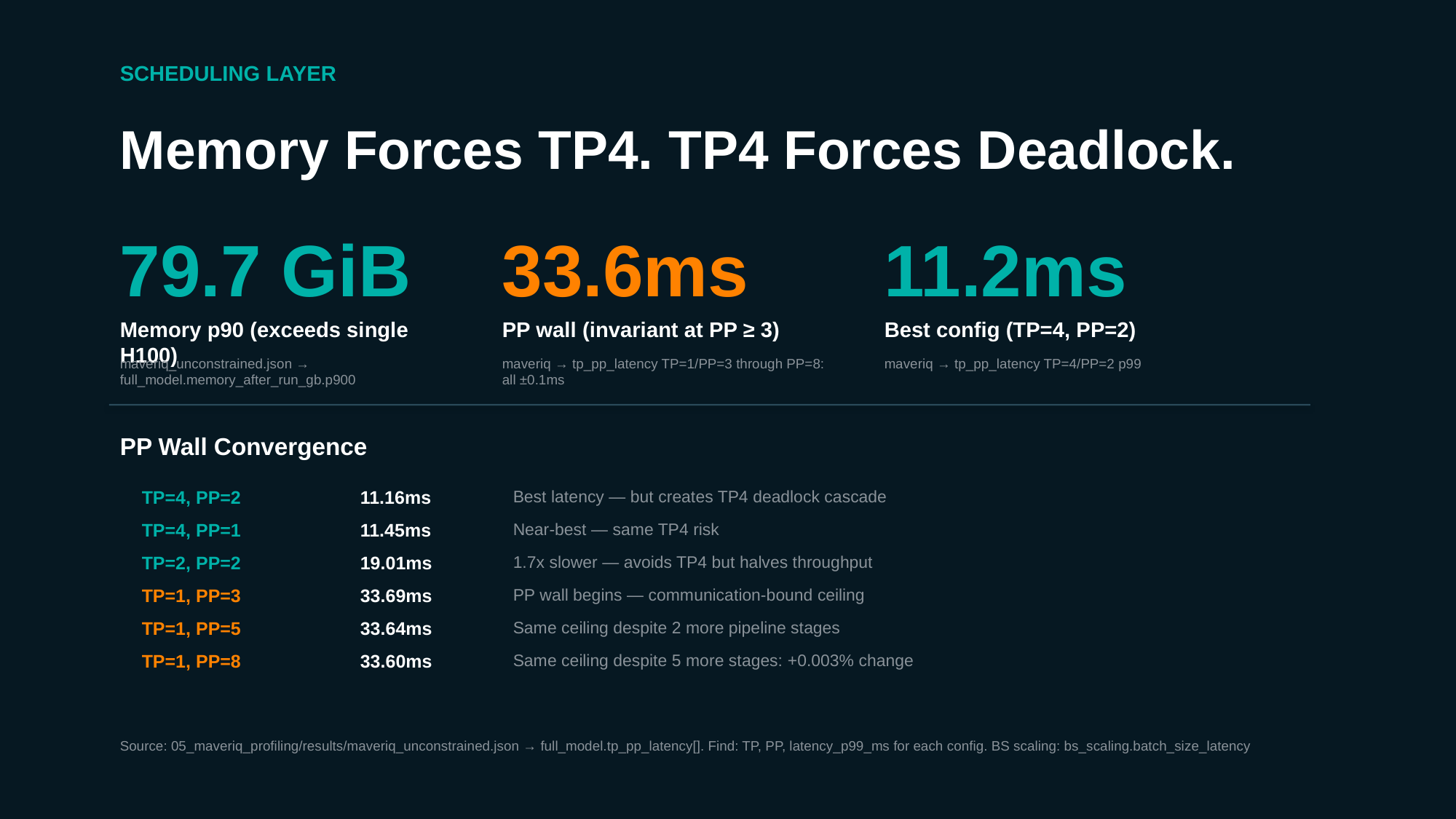

SCHEDULING LAYER
Memory Forces TP4. TP4 Forces Deadlock.
79.7 GiB
33.6ms
11.2ms
Memory p90 (exceeds single H100)
PP wall (invariant at PP ≥ 3)
Best config (TP=4, PP=2)
maveriq_unconstrained.json → full_model.memory_after_run_gb.p900
maveriq → tp_pp_latency TP=1/PP=3 through PP=8: all ±0.1ms
maveriq → tp_pp_latency TP=4/PP=2 p99

PP Wall Convergence
TP=4, PP=2
11.16ms
Best latency — but creates TP4 deadlock cascade
TP=4, PP=1
11.45ms
Near-best — same TP4 risk
TP=2, PP=2
19.01ms
1.7x slower — avoids TP4 but halves throughput
TP=1, PP=3
33.69ms
PP wall begins — communication-bound ceiling
TP=1, PP=5
33.64ms
Same ceiling despite 2 more pipeline stages
TP=1, PP=8
33.60ms
Same ceiling despite 5 more stages: +0.003% change
Source: 05_maveriq_profiling/results/maveriq_unconstrained.json → full_model.tp_pp_latency[]. Find: TP, PP, latency_p99_ms for each config. BS scaling: bs_scaling.batch_size_latency